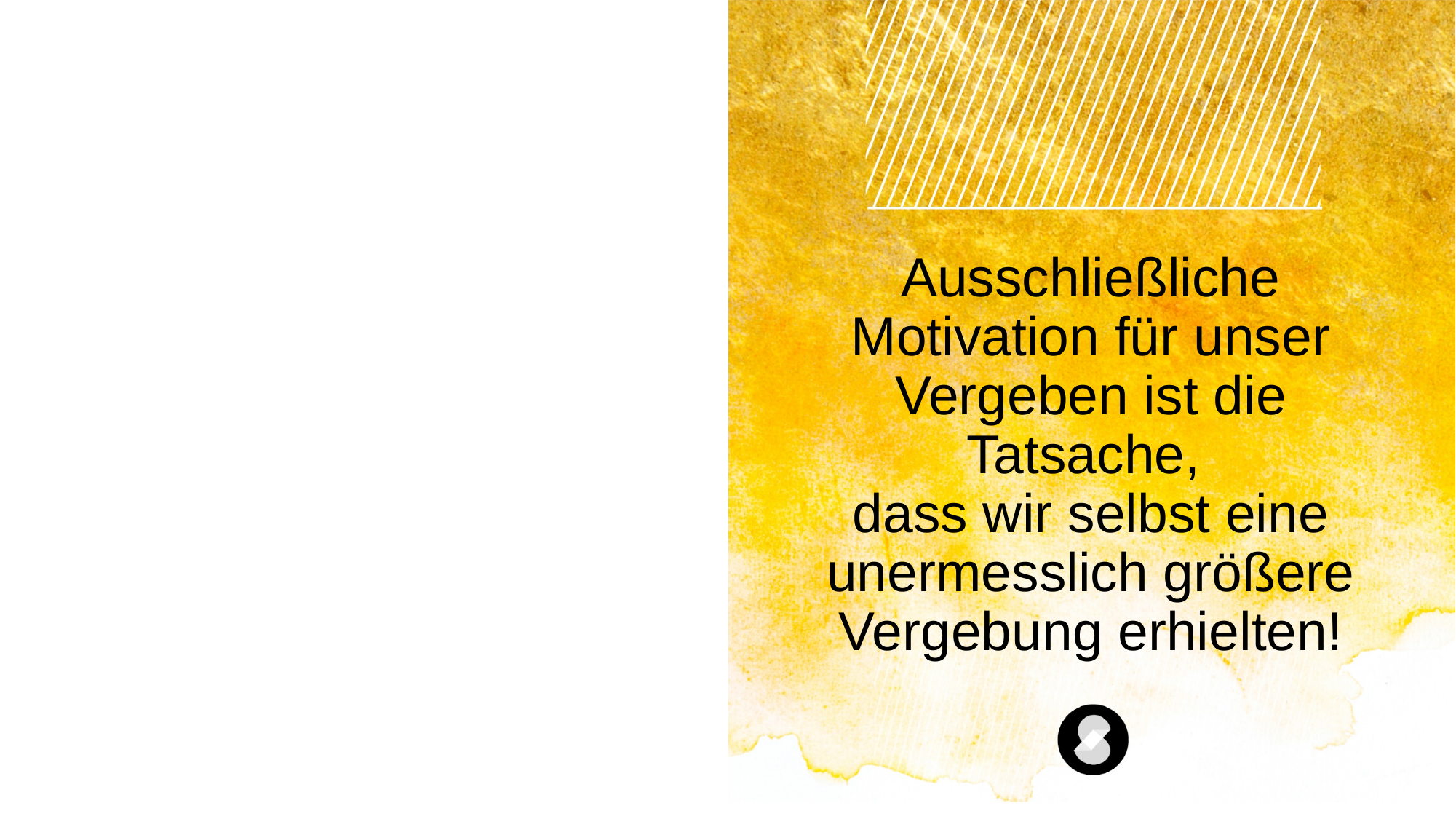

# Ausschließliche Motivation für unser Vergeben ist die Tatsache, dass wir selbst eine unermesslich größere Vergebung erhielten!